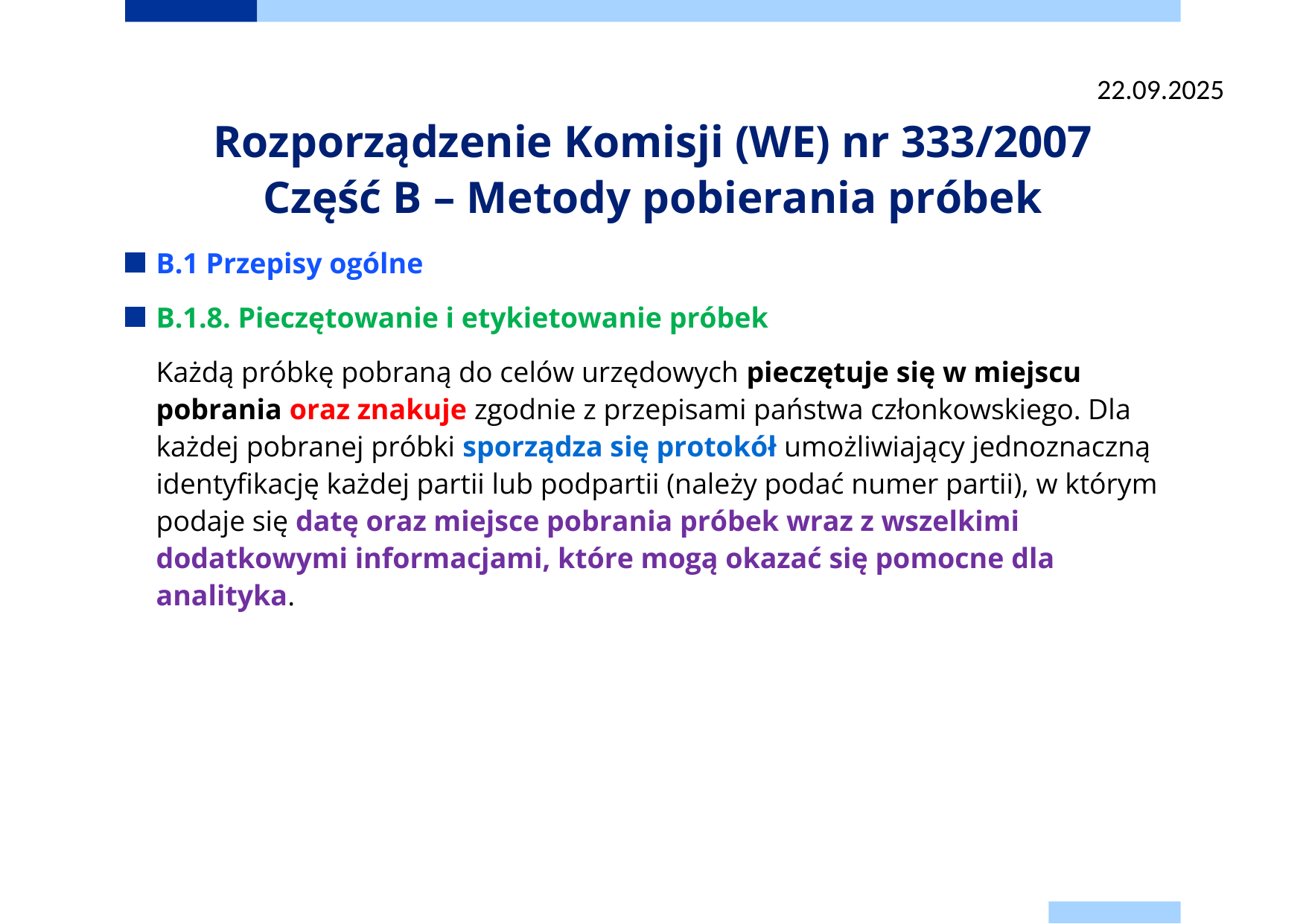

22.09.2025
# Rozporządzenie Komisji (WE) nr 333/2007 Część B – Metody pobierania próbek
B.1 Przepisy ogólne
B.1.8. Pieczętowanie i etykietowanie próbek
	Każdą próbkę pobraną do celów urzędowych pieczętuje się w miejscu pobrania oraz znakuje zgodnie z przepisami państwa członkowskiego. Dla każdej pobranej próbki sporządza się protokół umożliwiający jednoznaczną identyfikację każdej partii lub podpartii (należy podać numer partii), w którym podaje się datę oraz miejsce pobrania próbek wraz z wszelkimi dodatkowymi informacjami, które mogą okazać się pomocne dla analityka.